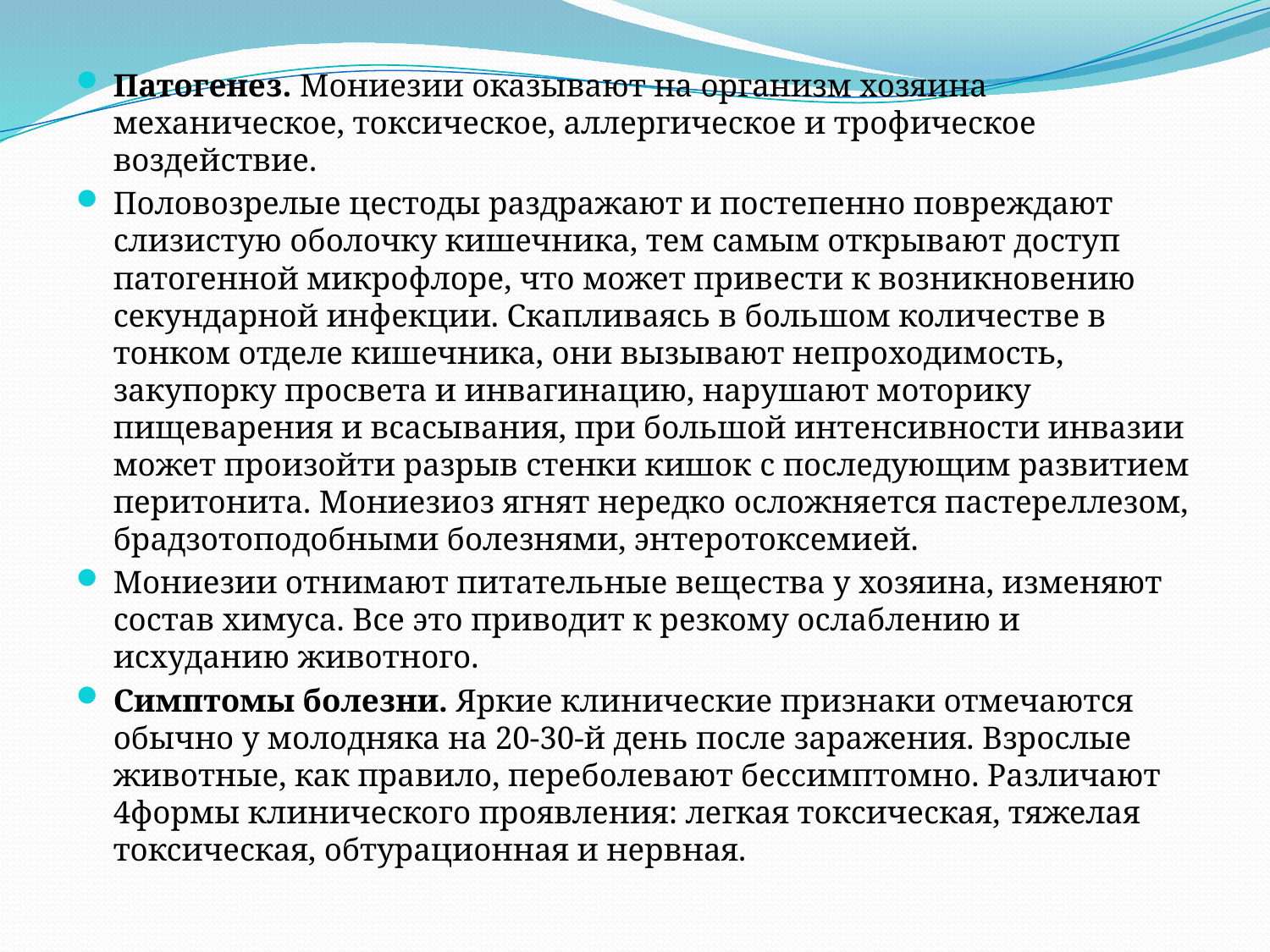

Патогенез. Мониезии оказывают на организм хозяина механическое, токсическое, аллергическое и трофическое воздействие.
Половозрелые цестоды раздражают и постепенно повреждают слизистую оболочку кишечника, тем самым открывают доступ патогенной микрофлоре, что может привести к возникновению секундарной инфекции. Скапливаясь в большом количестве в тонком отделе кишечника, они вызывают непроходимость, закупорку просвета и инвагинацию, нарушают моторику пищеварения и всасывания, при большой интенсивности инвазии может произойти разрыв стенки кишок с последующим развитием перитонита. Мониезиоз ягнят нередко осложняется пастереллезом, брадзотоподобными болезнями, энтеротоксемией.
Мониезии отнимают питательные вещества у хозяина, изменяют состав химуса. Все это приводит к резкому ослаблению и исхуданию животного.
Симптомы болезни. Яркие клинические признаки отмечают­ся обычно у молодняка на 20-30-й день после заражения. Взрослые животные, как правило, переболевают бессимптомно. Различают 4формы клинического проявления: легкая токсическая, тяжелая токсическая, обтурационная и нервная.